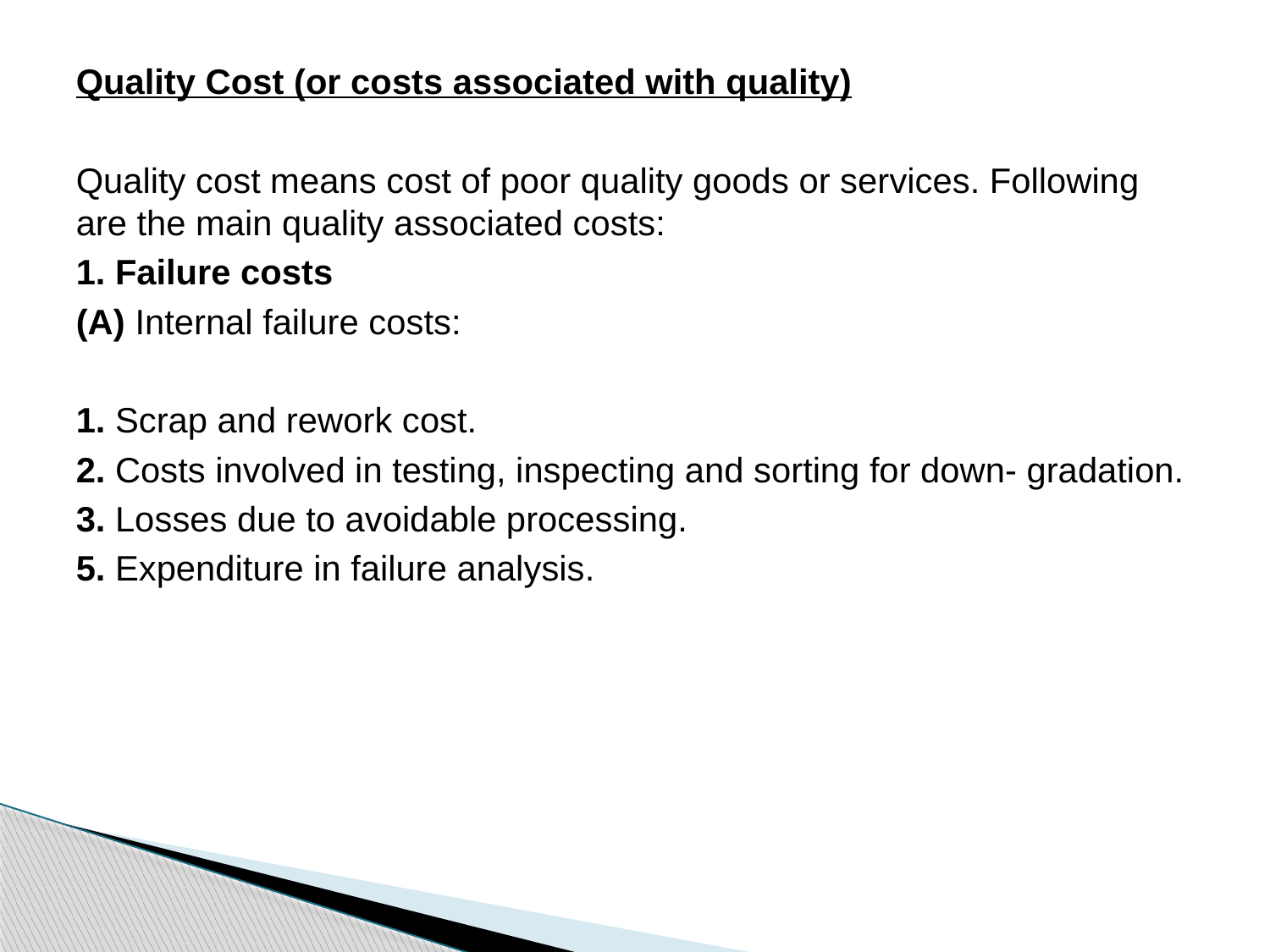

Quality Cost (or costs associated with quality)

Quality cost means cost of poor quality goods or services. Following are the main quality associated costs:
1. Failure costs
(A) Internal failure costs:

1. Scrap and rework cost.
2. Costs involved in testing, inspecting and sorting for down- gradation.
3. Losses due to avoidable processing.
5. Expenditure in failure analysis.